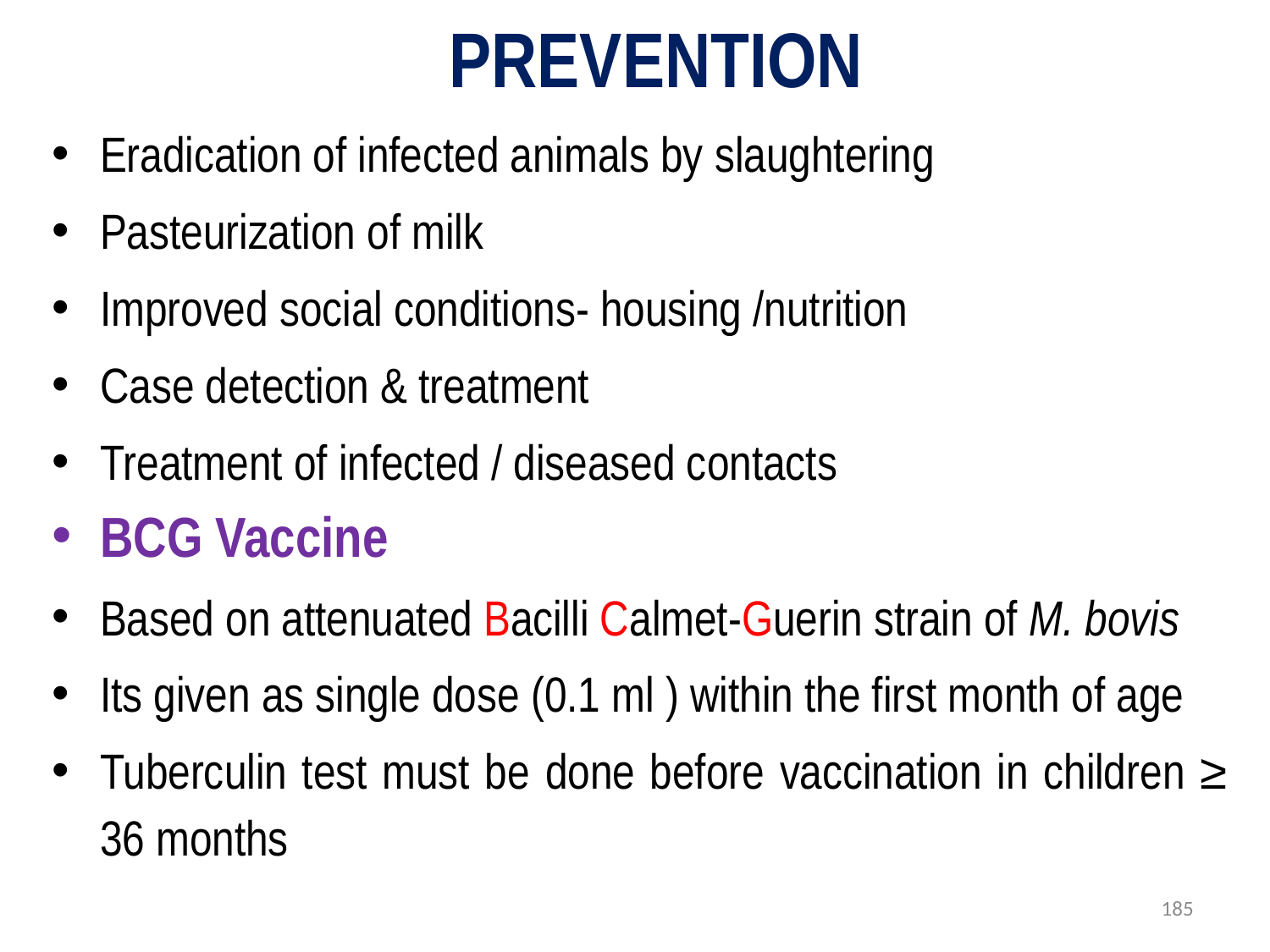

# PREVENTION
Eradication of infected animals by slaughtering
Pasteurization of milk
Improved social conditions- housing /nutrition
Case detection & treatment
Treatment of infected / diseased contacts
BCG Vaccine
Based on attenuated Bacilli Calmet-Guerin strain of M. bovis
Its given as single dose (0.1 ml ) within the first month of age
Tuberculin test must be done before vaccination in children ≥ 36 months

185